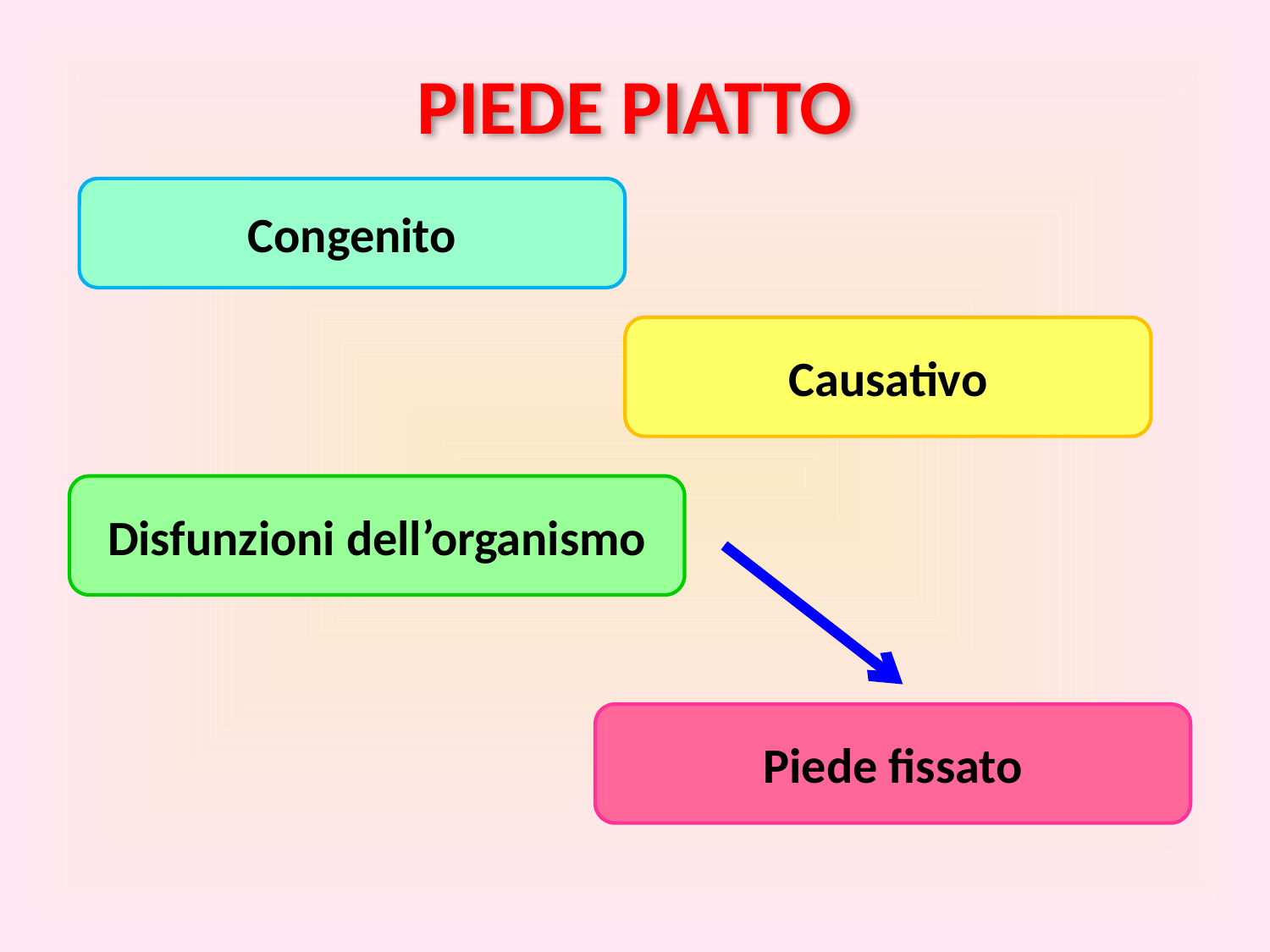

# PIEDE PIATTO
Congenito

Causativo
Disfunzioni dell’organismo
Piede fissato